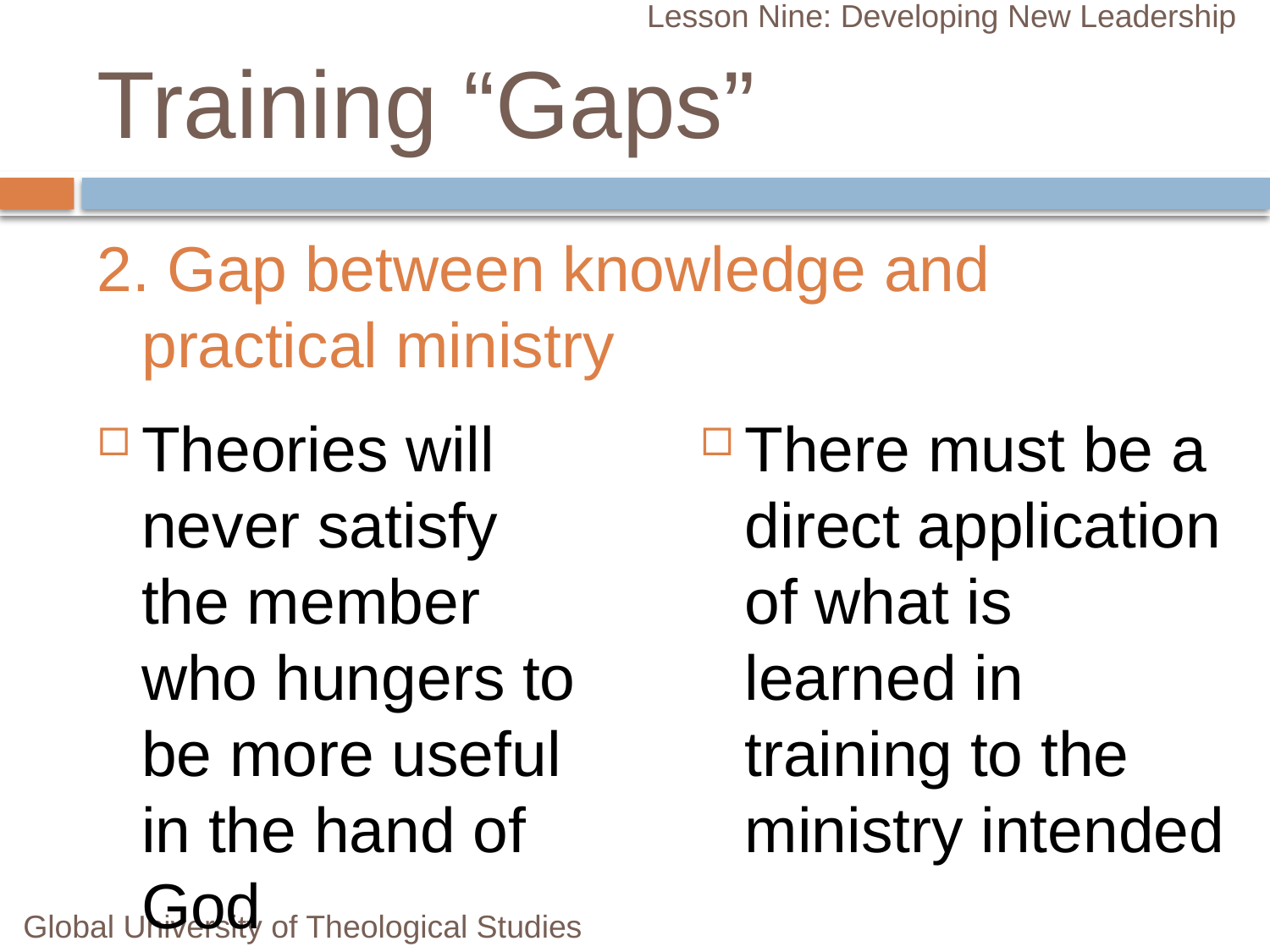

Lesson Nine: Developing New Leadership
# Training “Gaps”
2. Gap between knowledge and practical ministry
Theories will never satisfy the member who hungers to be more useful in the hand of God
There must be a direct application of what is learned in training to the ministry intended
Global University of Theological Studies